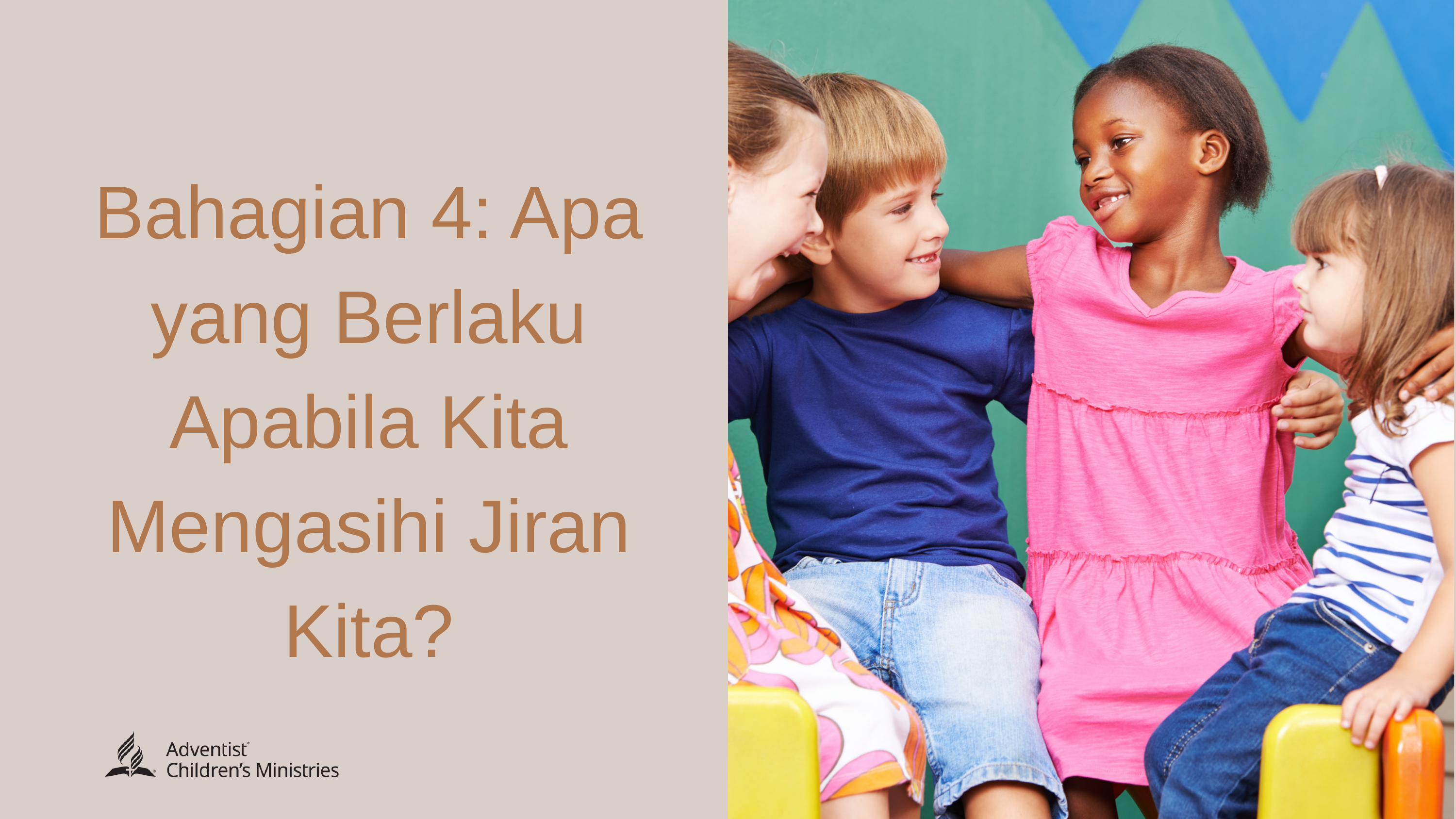

Bahagian 4: Apa yang Berlaku Apabila Kita Mengasihi Jiran Kita?